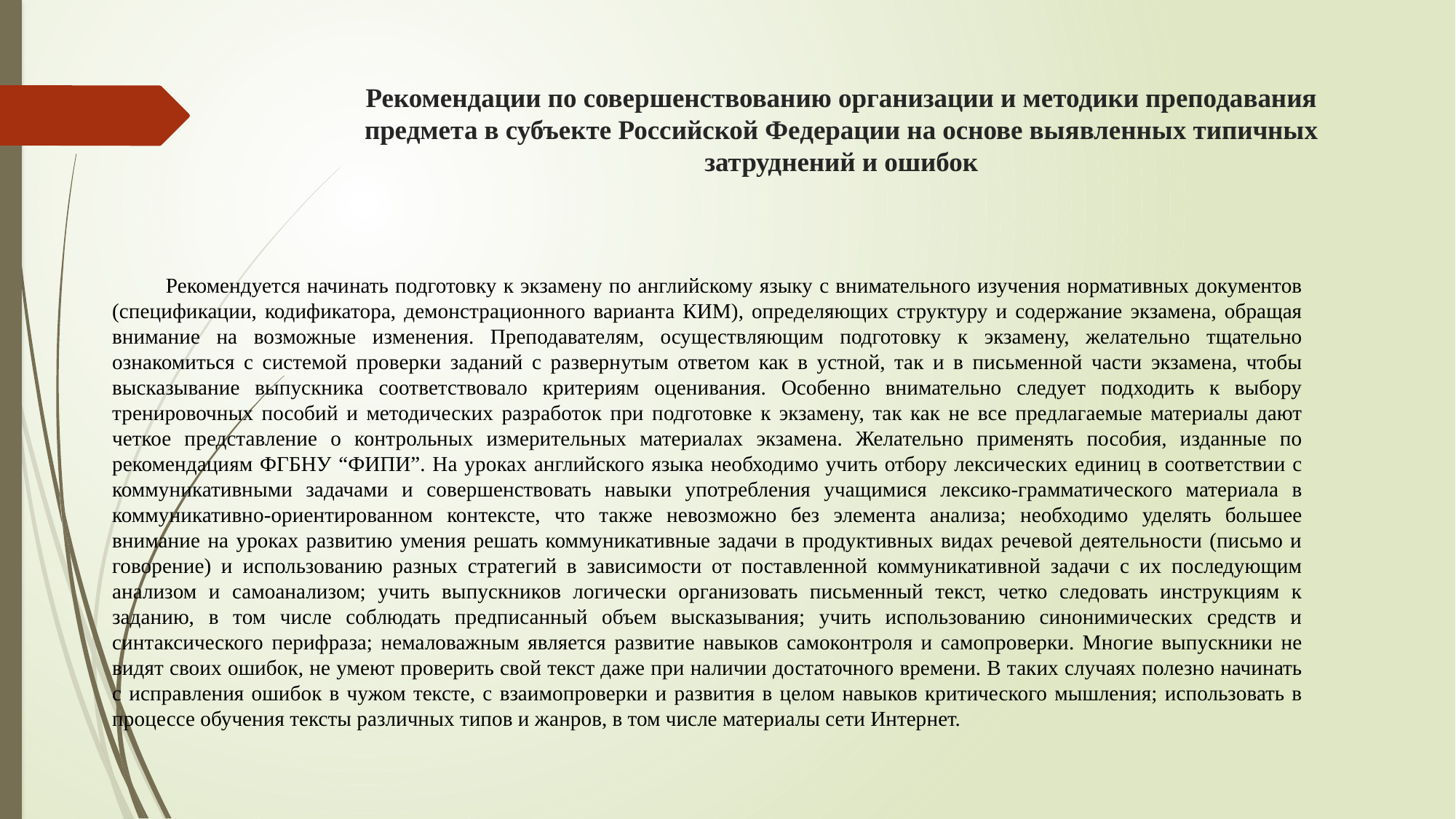

# Рекомендации по совершенствованию организации и методики преподавания предмета в субъекте Российской Федерации на основе выявленных типичных затруднений и ошибок
Рекомендуется начинать подготовку к экзамену по английскому языку с внимательного изучения нормативных документов (спецификации, кодификатора, демонстрационного варианта КИМ), определяющих структуру и содержание экзамена, обращая внимание на возможные изменения. Преподавателям, осуществляющим подготовку к экзамену, желательно тщательно ознакомиться с системой проверки заданий с развернутым ответом как в устной, так и в письменной части экзамена, чтобы высказывание выпускника соответствовало критериям оценивания. Особенно внимательно следует подходить к выбору тренировочных пособий и методических разработок при подготовке к экзамену, так как не все предлагаемые материалы дают четкое представление о контрольных измерительных материалах экзамена. Желательно применять пособия, изданные по рекомендациям ФГБНУ “ФИПИ”. На уроках английского языка необходимо учить отбору лексических единиц в соответствии с коммуникативными задачами и совершенствовать навыки употребления учащимися лексико-грамматического материала в коммуникативно-ориентированном контексте, что также невозможно без элемента анализа; необходимо уделять большее внимание на уроках развитию умения решать коммуникативные задачи в продуктивных видах речевой деятельности (письмо и говорение) и использованию разных стратегий в зависимости от поставленной коммуникативной задачи с их последующим анализом и самоанализом; учить выпускников логически организовать письменный текст, четко следовать инструкциям к заданию, в том числе соблюдать предписанный объем высказывания; учить использованию синонимических средств и синтаксического перифраза; немаловажным является развитие навыков самоконтроля и самопроверки. Многие выпускники не видят своих ошибок, не умеют проверить свой текст даже при наличии достаточного времени. В таких случаях полезно начинать с исправления ошибок в чужом тексте, с взаимопроверки и развития в целом навыков критического мышления; использовать в процессе обучения тексты различных типов и жанров, в том числе материалы сети Интернет.